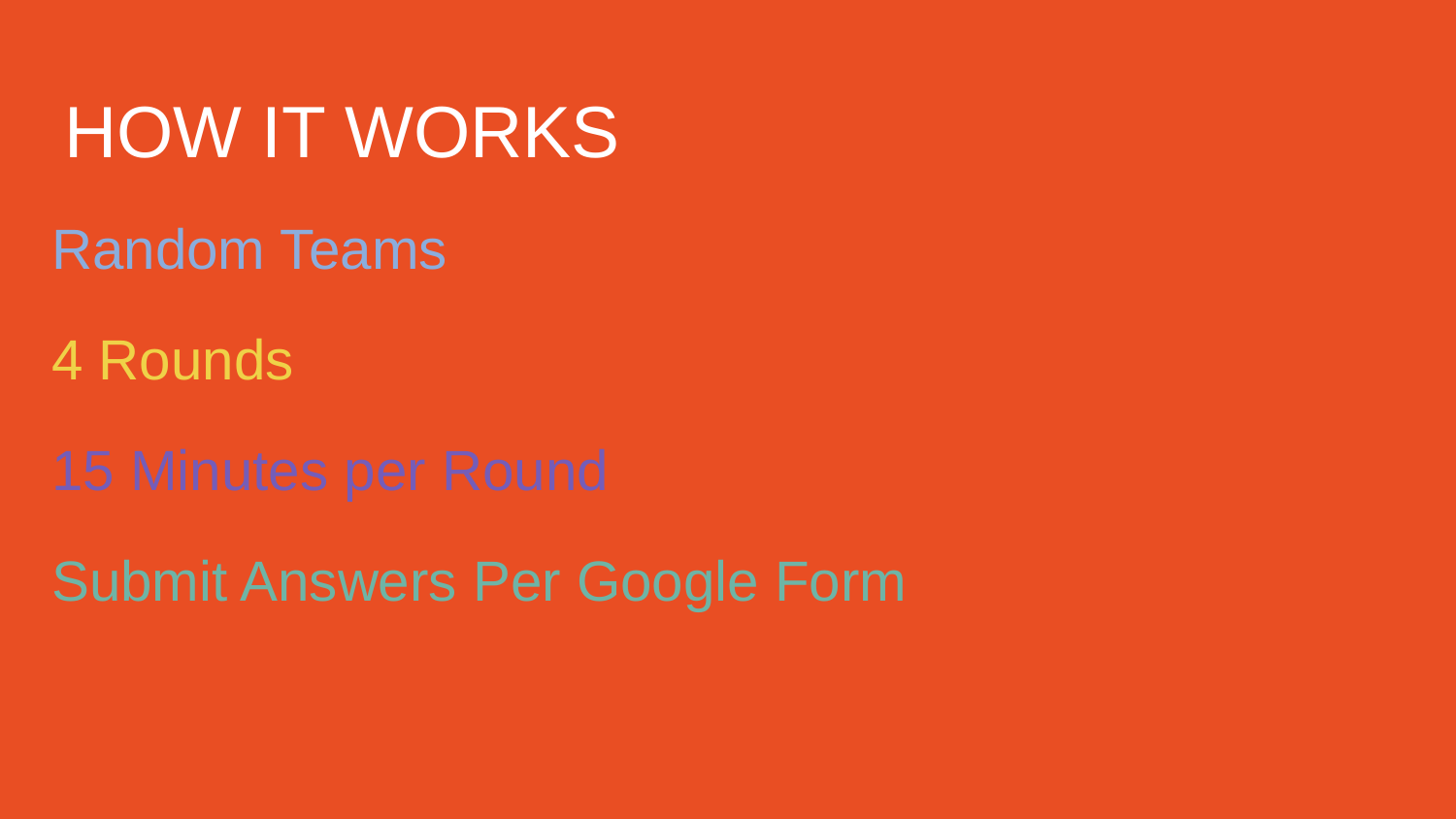

# HOW IT WORKS
Random Teams
4 Rounds
15 Minutes per Round
Submit Answers Per Google Form